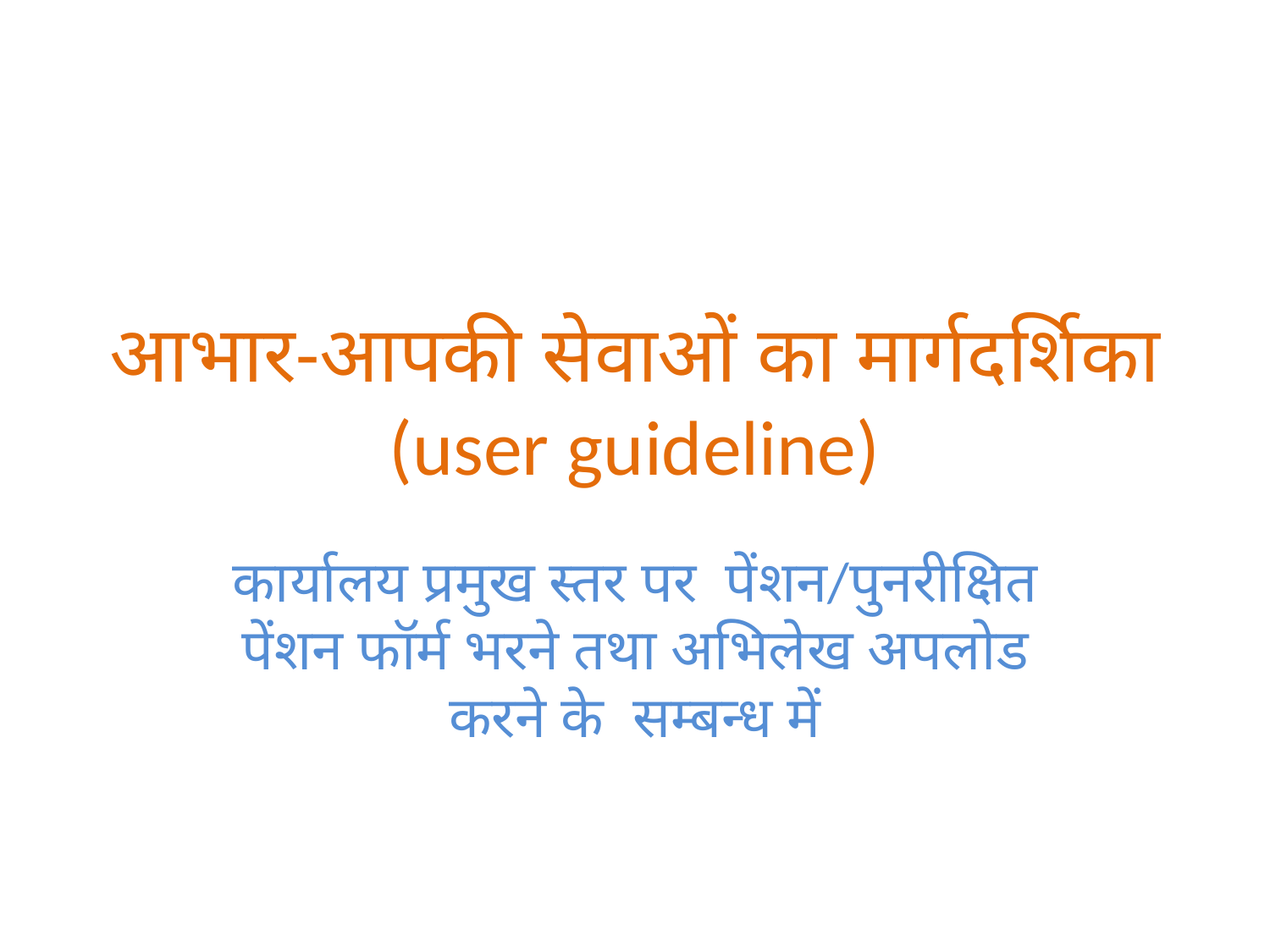

# आभार-आपकी सेवाओं का मार्गदर्शिका (user guideline)
कार्यालय प्रमुख स्तर पर  पेंशन/पुनरीक्षित पेंशन फॉर्म भरने तथा अभिलेख अपलोड करने के  सम्बन्ध में